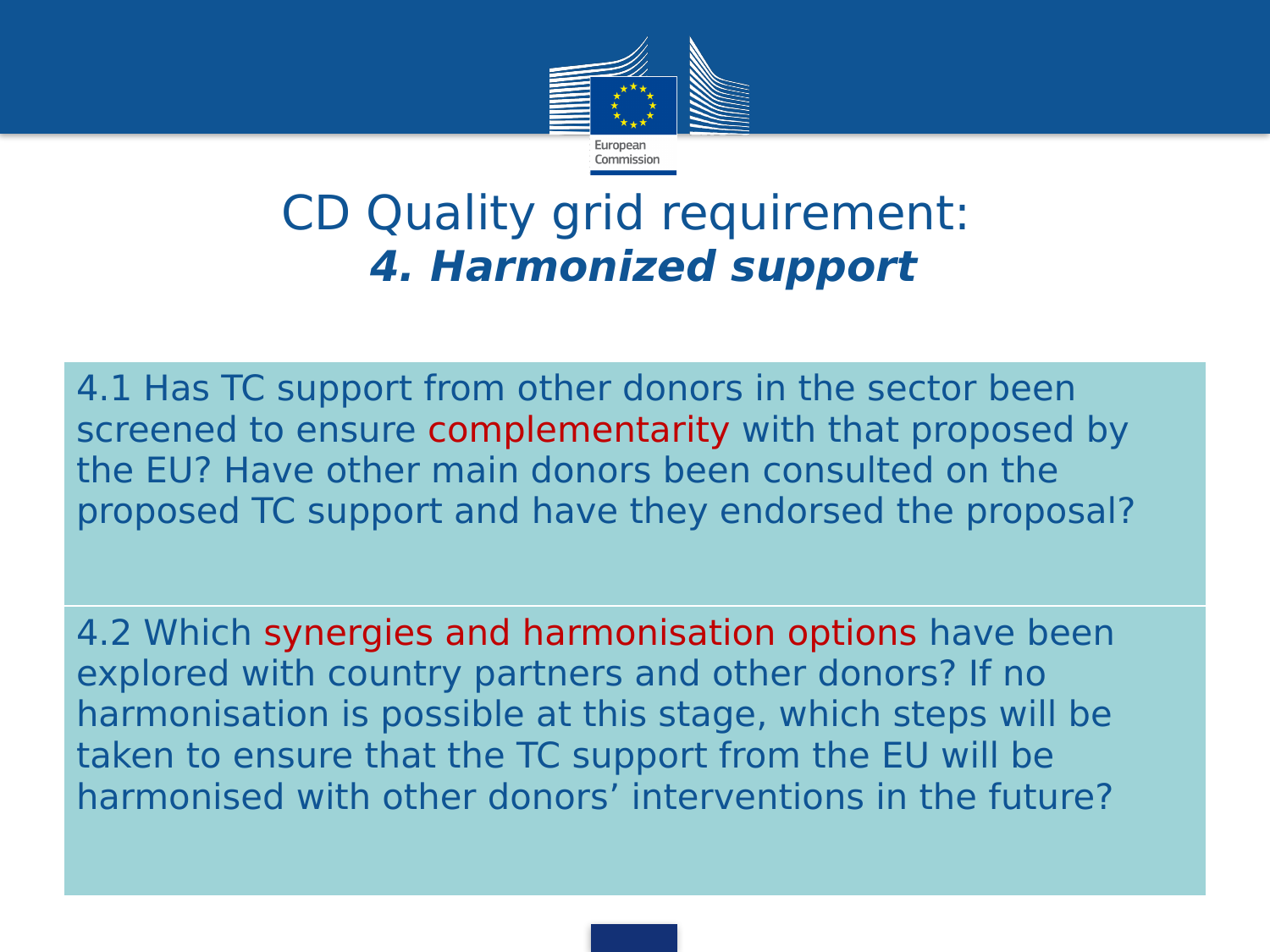

# CD Quality grid requirement: 4. Harmonized support
| 4.1 Has TC support from other donors in the sector been screened to ensure complementarity with that proposed by the EU? Have other main donors been consulted on the proposed TC support and have they endorsed the proposal? |
| --- |
| 4.2 Which synergies and harmonisation options have been explored with country partners and other donors? If no harmonisation is possible at this stage, which steps will be taken to ensure that the TC support from the EU will be harmonised with other donors’ interventions in the future? |